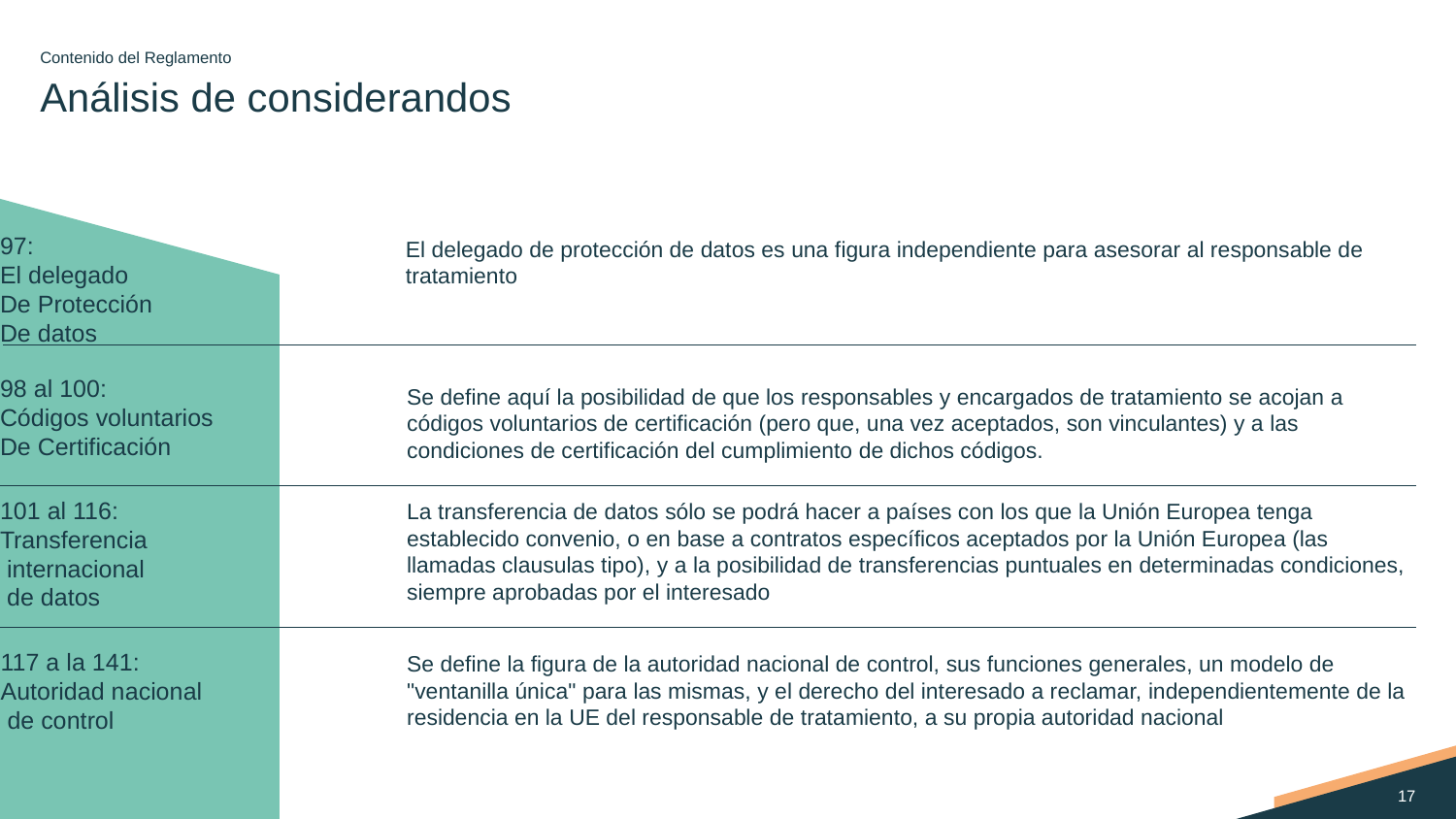

Contenido del Reglamento

# Análisis de considerandos

El delegado de protección de datos es una figura independiente para asesorar al responsable de tratamiento
97:
El delegado
De Protección
De datos
98 al 100:
Códigos voluntarios
De Certificación
Se define aquí la posibilidad de que los responsables y encargados de tratamiento se acojan a códigos voluntarios de certificación (pero que, una vez aceptados, son vinculantes) y a las condiciones de certificación del cumplimiento de dichos códigos.
La transferencia de datos sólo se podrá hacer a países con los que la Unión Europea tenga establecido convenio, o en base a contratos específicos aceptados por la Unión Europea (las llamadas clausulas tipo), y a la posibilidad de transferencias puntuales en determinadas condiciones, siempre aprobadas por el interesado
101 al 116:
Transferencia
 internacional
 de datos
117 a la 141:
Autoridad nacional
 de control
Se define la figura de la autoridad nacional de control, sus funciones generales, un modelo de "ventanilla única" para las mismas, y el derecho del interesado a reclamar, independientemente de la residencia en la UE del responsable de tratamiento, a su propia autoridad nacional